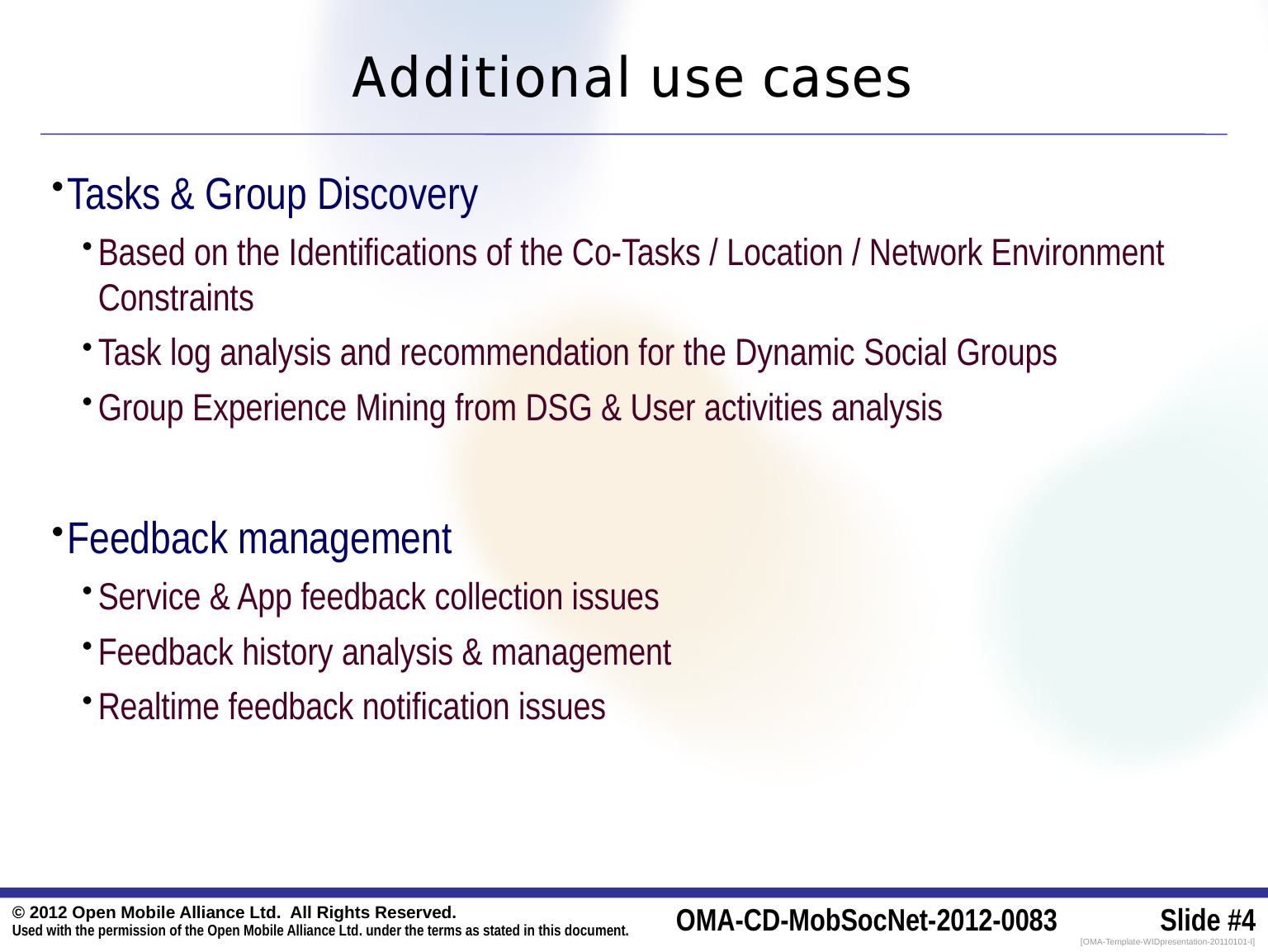

# Additional use cases
Tasks & Group Discovery
Based on the Identifications of the Co-Tasks / Location / Network Environment Constraints
Task log analysis and recommendation for the Dynamic Social Groups
Group Experience Mining from DSG & User activities analysis

Feedback management
Service & App feedback collection issues
Feedback history analysis & management
Realtime feedback notification issues